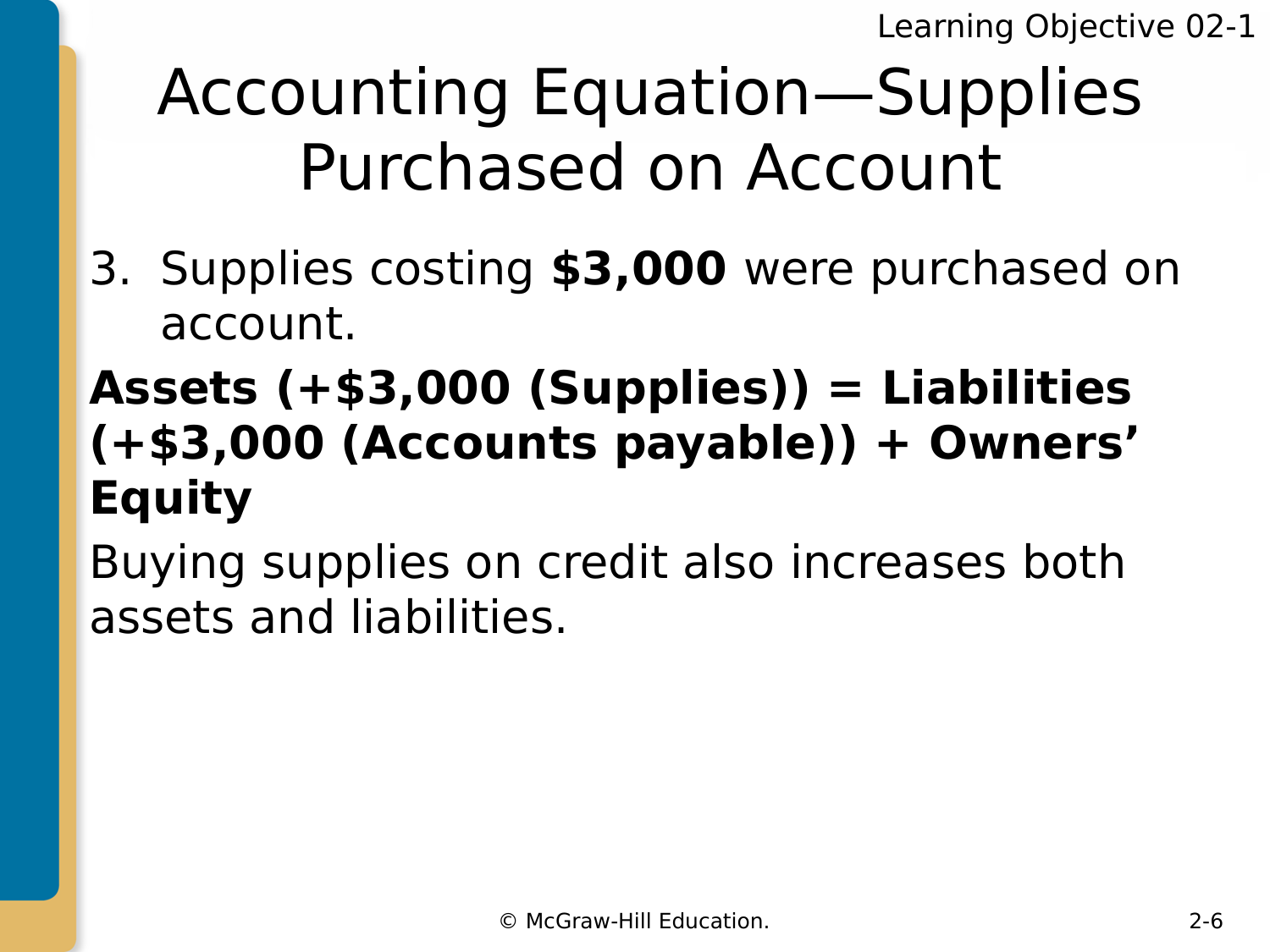

Learning Objective 02-1
# Accounting Equation—Supplies Purchased on Account
Supplies costing $3,000 were purchased on account.
Assets (+$3,000 (Supplies)) = Liabilities (+$3,000 (Accounts payable)) + Owners’ Equity
Buying supplies on credit also increases both assets and liabilities.